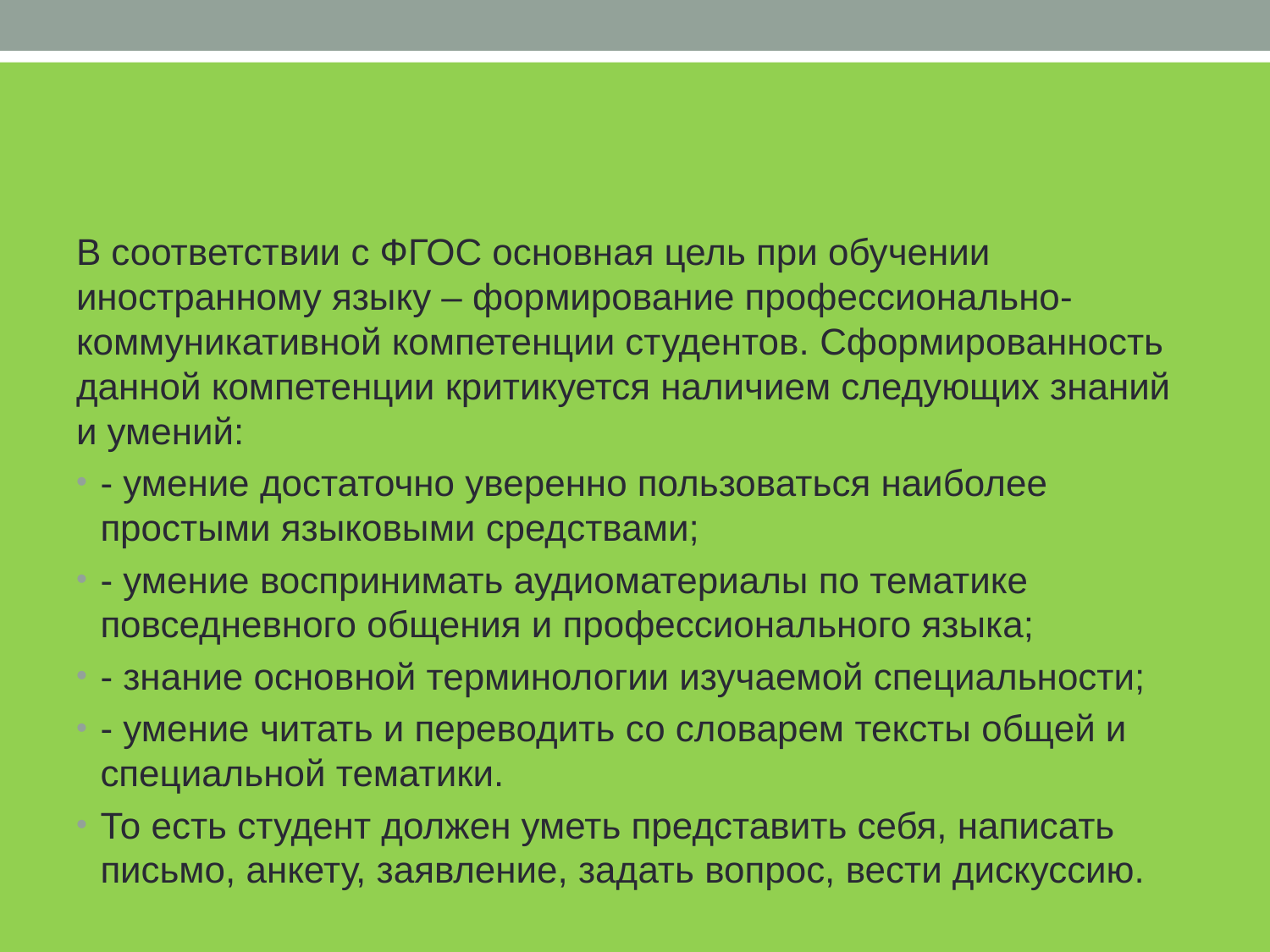

#
В соответствии с ФГОС основная цель при обучении иностранному языку – формирование профессионально-коммуникативной компетенции студентов. Сформированность данной компетенции критикуется наличием следующих знаний и умений:
- умение достаточно уверенно пользоваться наиболее простыми языковыми средствами;
- умение воспринимать аудиоматериалы по тематике повседневного общения и профессионального языка;
- знание основной терминологии изучаемой специальности;
- умение читать и переводить со словарем тексты общей и специальной тематики.
То есть студент должен уметь представить себя, написать письмо, анкету, заявление, задать вопрос, вести дискуссию.